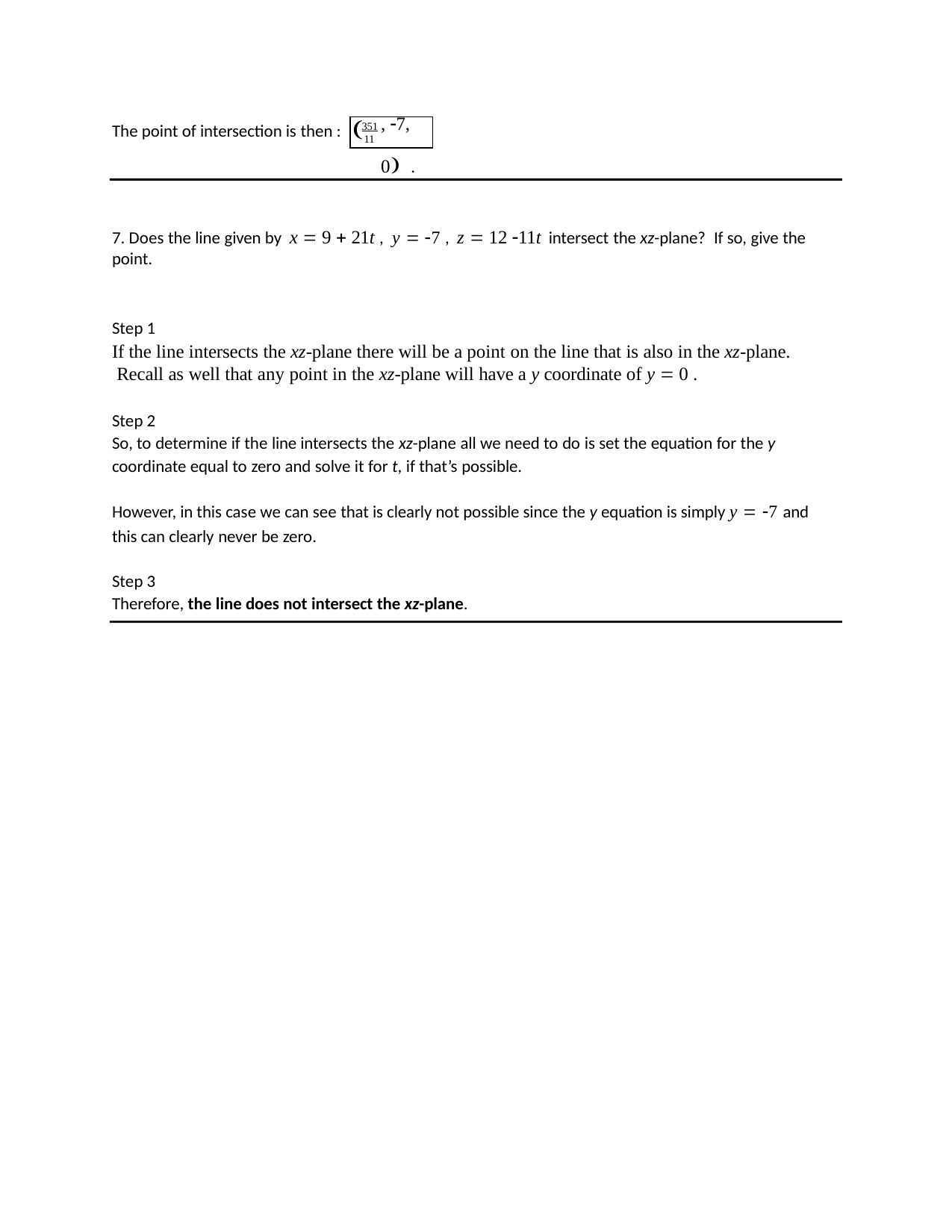

, −7, 0)  .
(

351
11
The point of intersection is then :

7. Does the line given by x = 9 + 21t , y = −7 , z = 12 −11t intersect the xz-plane? If so, give the point.

Step 1
If the line intersects the xz-plane there will be a point on the line that is also in the xz-plane.  Recall as well that any point in the xz-plane will have a y coordinate of y = 0 .

Step 2
So, to determine if the line intersects the xz-plane all we need to do is set the equation for the y
coordinate equal to zero and solve it for t, if that’s possible.

However, in this case we can see that is clearly not possible since the y equation is simply y = −7 and  this can clearly never be zero.

Step 3
Therefore, the line does not intersect the xz-plane.